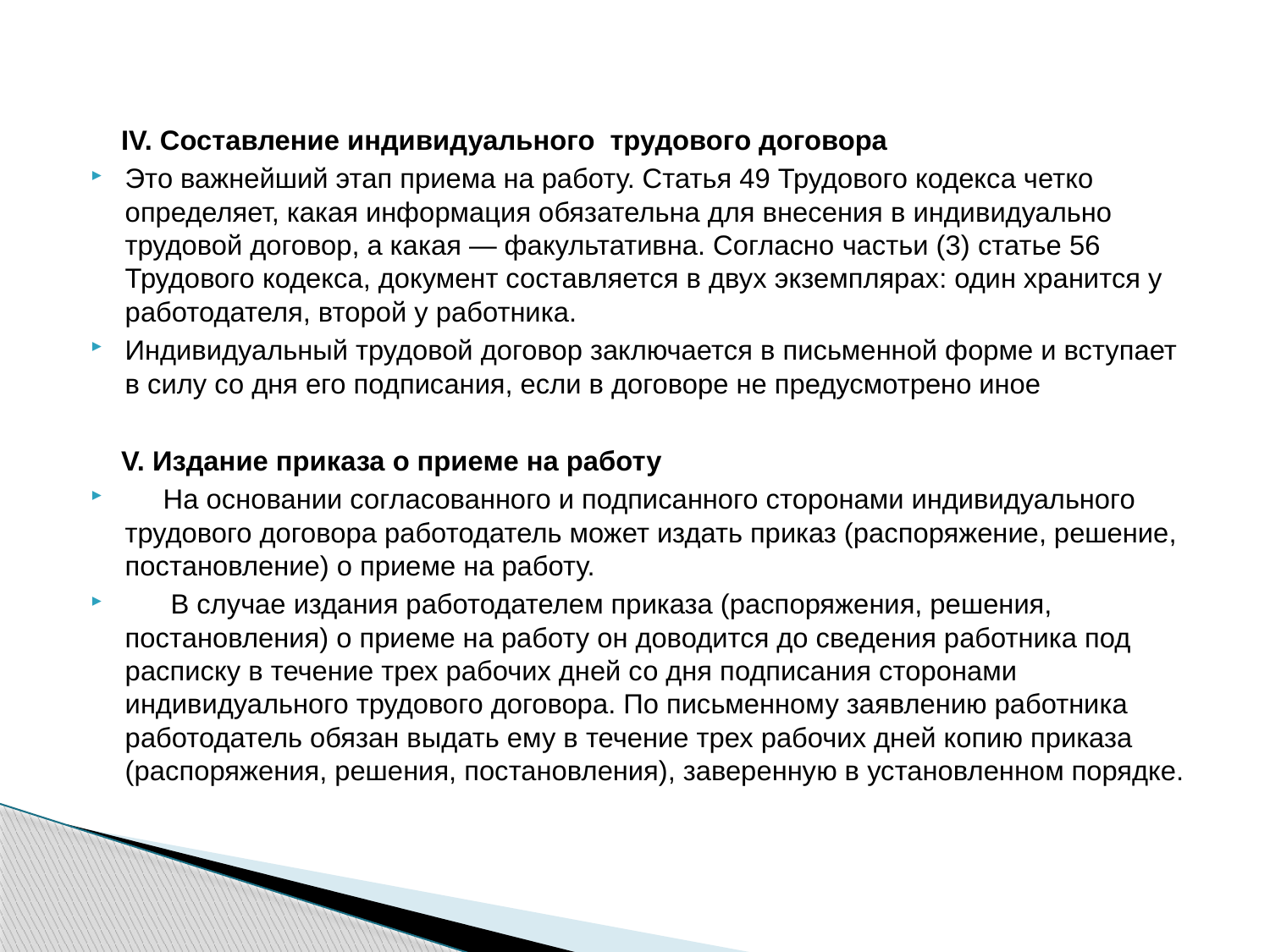

IV. Составление индивидуального  трудового договора
Это важнейший этап приема на работу. Статья 49 Трудового кодекса четко определяет, какая информация обязательна для внесения в индивидуально трудовой договор, а какая — факультативна. Согласно частьи (3) статье 56 Трудового кодекса, документ составляется в двух экземплярах: один хранится у работодателя, второй у работника.
Индивидуальный трудовой договор заключается в письменной форме и вступает в силу со дня его подписания, если в договоре не предусмотрено иное

    V. Издание приказа о приеме на работу
     На основании согласованного и подписанного сторонами индивидуального трудового договора работодатель может издать приказ (распоряжение, решение, постановление) о приеме на работу.
      В случае издания работодателем приказа (распоряжения, решения, постановления) о приеме на работу он доводится до сведения работника под расписку в течение трех рабочих дней со дня подписания сторонами индивидуального трудового договора. По письменному заявлению работника работодатель обязан выдать ему в течение трех рабочих дней копию приказа (распоряжения, решения, постановления), заверенную в установленном порядке.